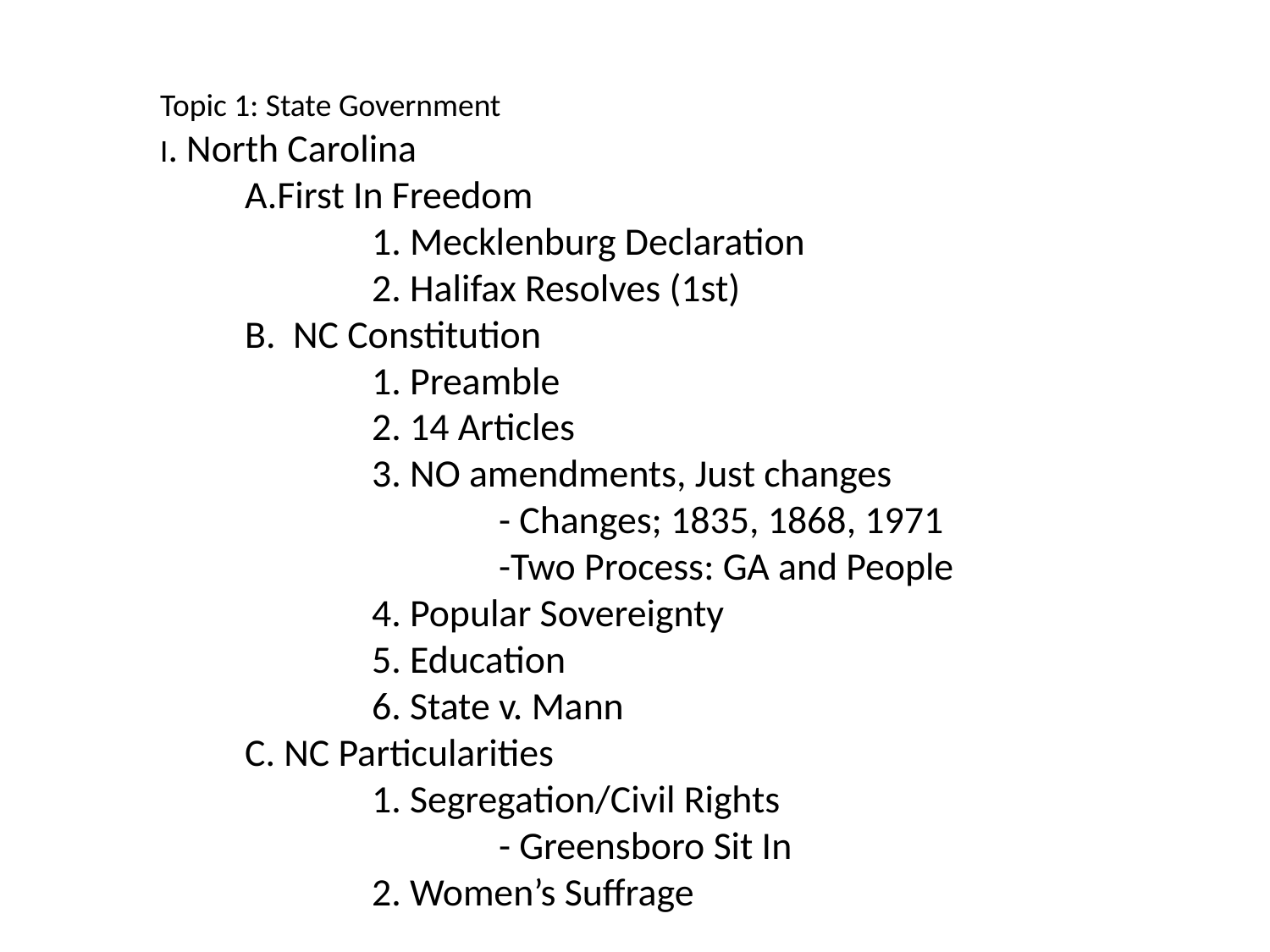

Topic 1: State Government
I. North Carolina
	A.First In Freedom
		1. Mecklenburg Declaration
		2. Halifax Resolves (1st)
	B.  NC Constitution
		1. Preamble
		2. 14 Articles
		3. NO amendments, Just changes
			- Changes; 1835, 1868, 1971
			-Two Process: GA and People
		4. Popular Sovereignty
		5. Education
		6. State v. Mann
	C. NC Particularities
		1. Segregation/Civil Rights
			- Greensboro Sit In
		2. Women’s Suffrage